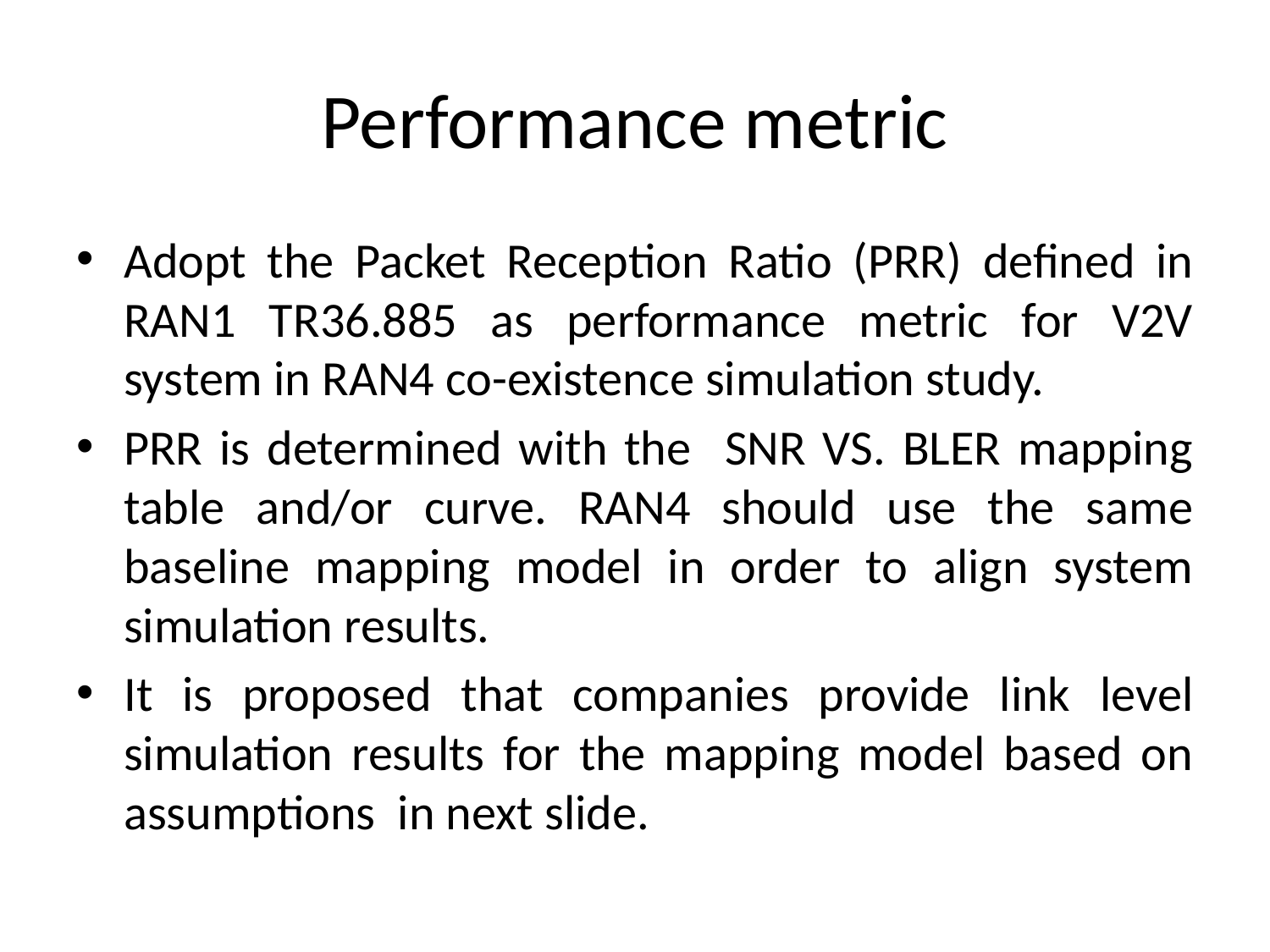

# Performance metric
Adopt the Packet Reception Ratio (PRR) defined in RAN1 TR36.885 as performance metric for V2V system in RAN4 co-existence simulation study.
PRR is determined with the  SNR VS. BLER mapping table and/or curve. RAN4 should use the same baseline mapping model in order to align system simulation results.
It is proposed that companies provide link level simulation results for the mapping model based on assumptions  in next slide.